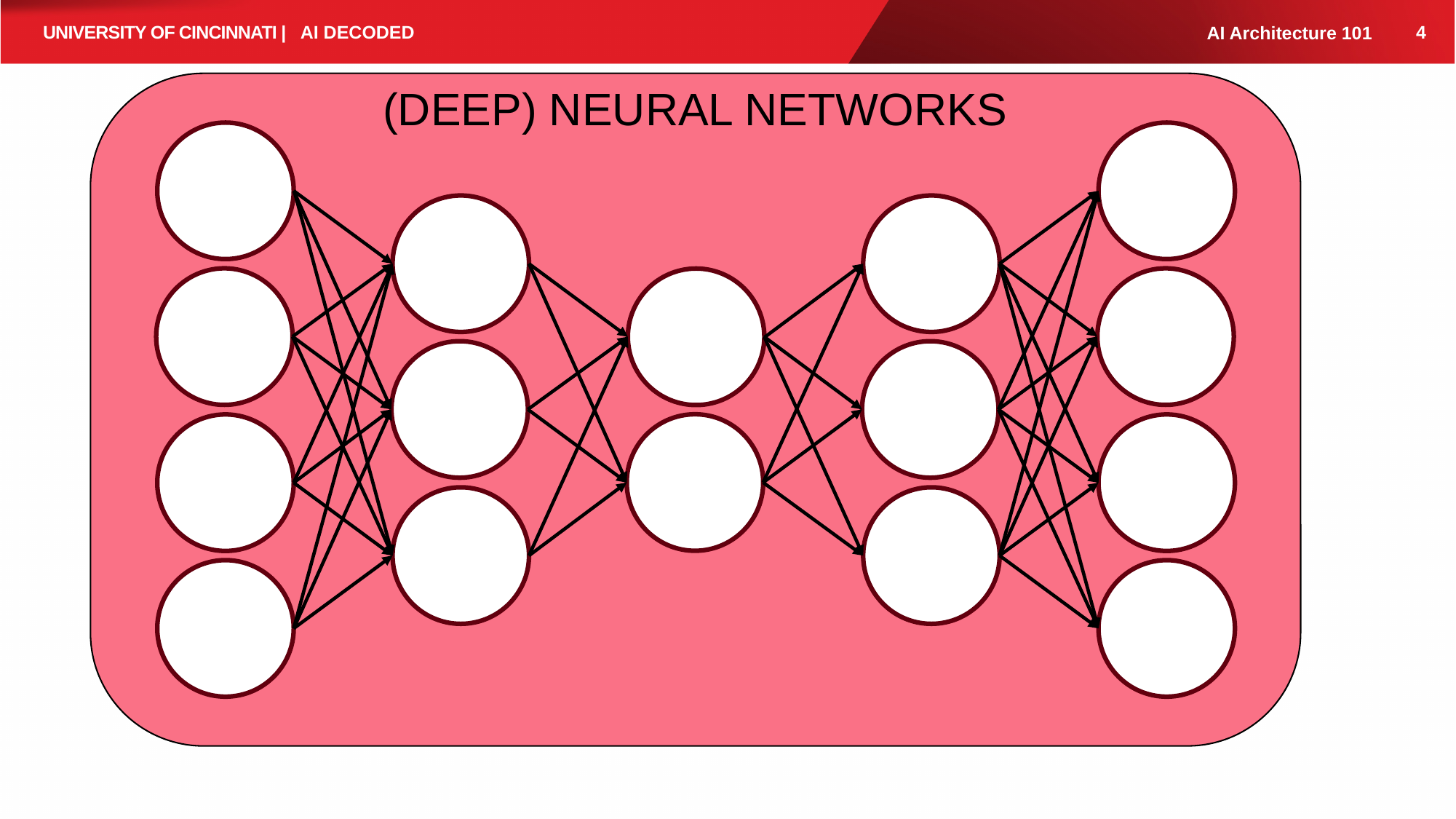

AI Decoded
4
AI Architecture 101

(DEEP) NEURAL NETWORKS